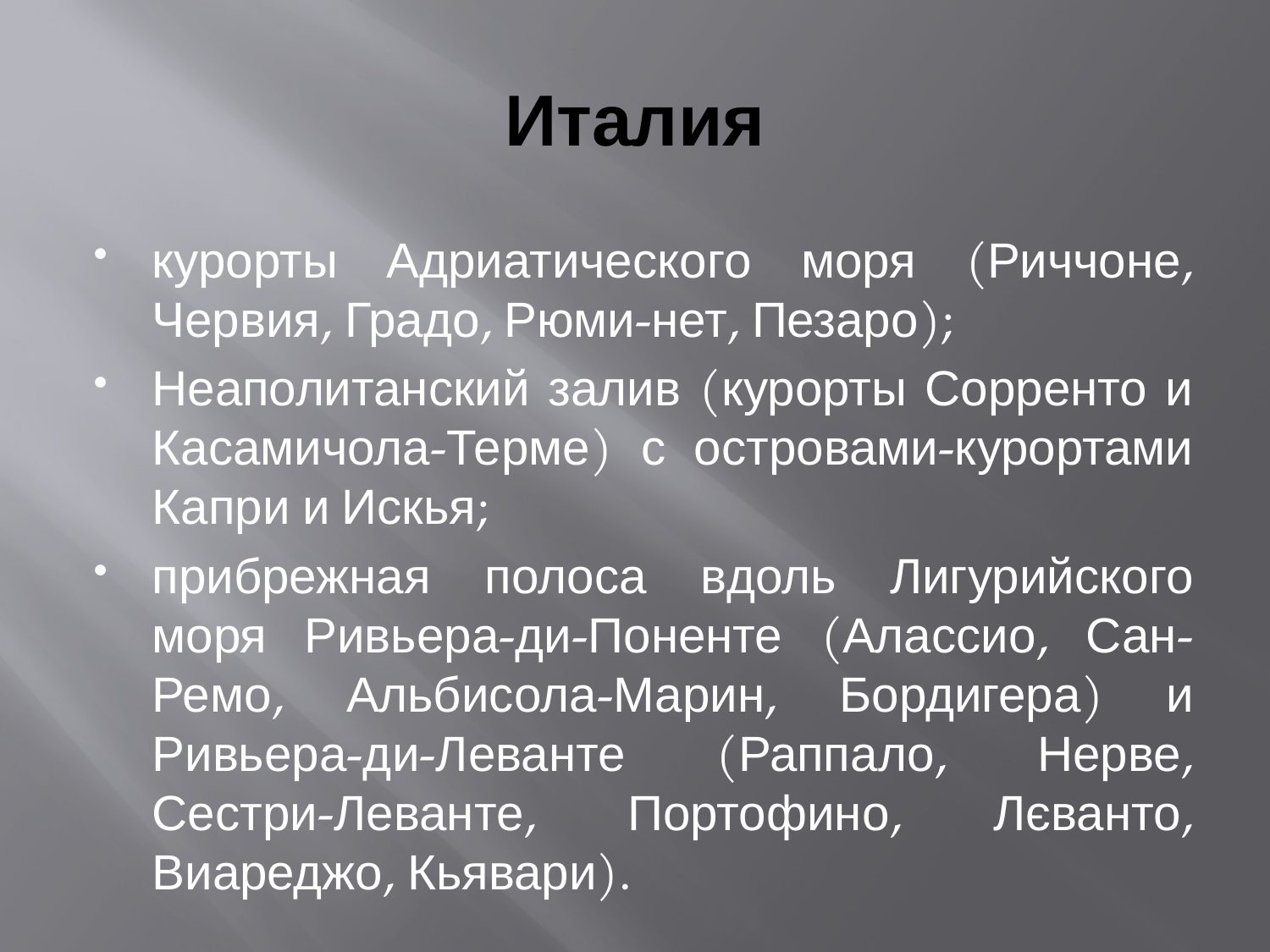

# Италия
курорты Адриатического моря (Риччоне, Червия, Градо, Рюми-нет, Пезаро);
Неаполитанский залив (курорты Сорренто и Касамичола-Терме) с островами-курортами Капри и Искья;
прибрежная полоса вдоль Лигурийского моря Ривьера-ди-Поненте (Алассио, Сан-Ремо, Альбисола-Марин, Бордигера) и Ривьера-ди-Леванте (Раппало, Нерве, Сестри-Леванте, Портофино, Лєванто, Виареджо, Кьявари).